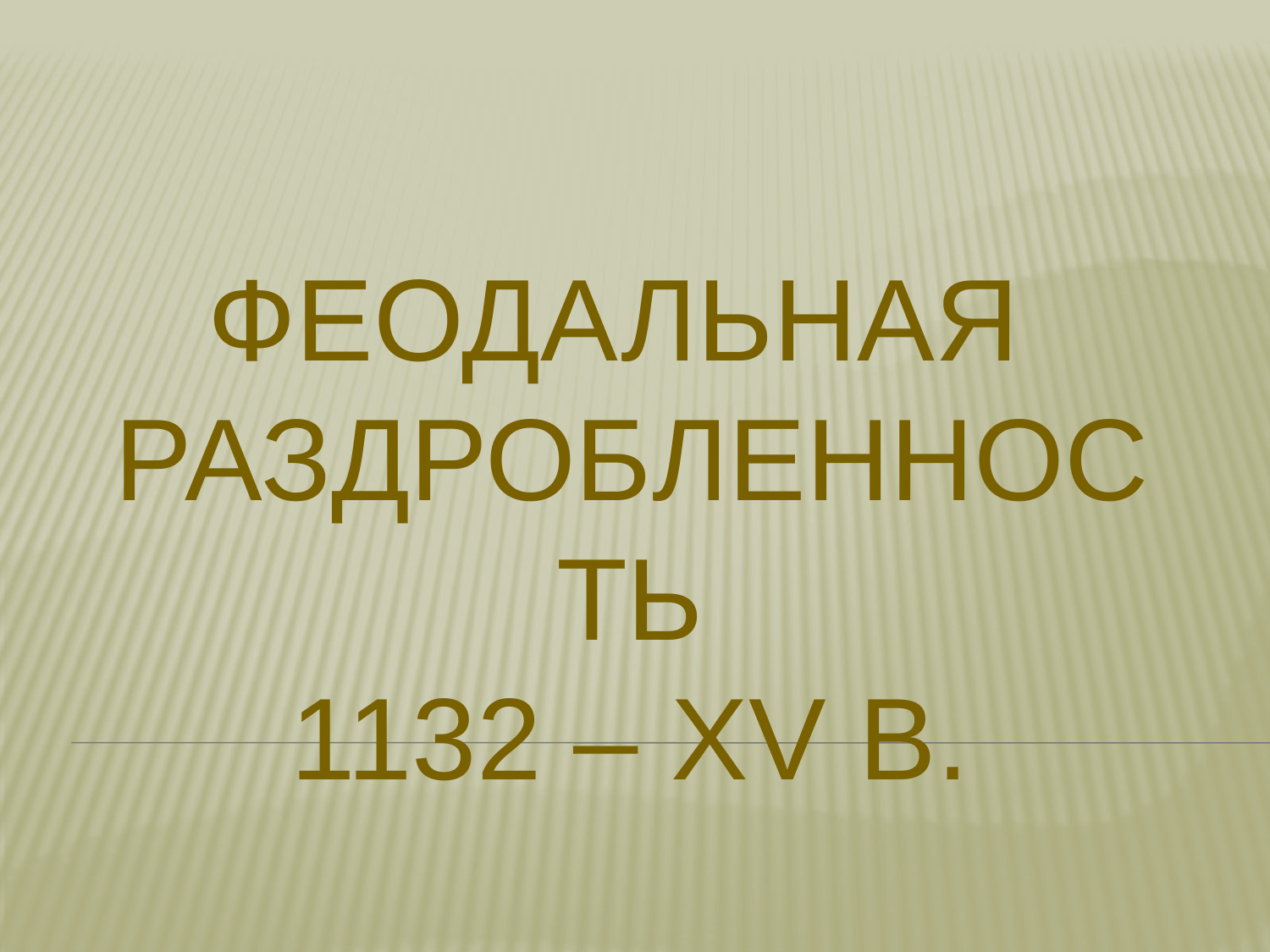

# Феодальная  раздробленность 1132 – XV в.